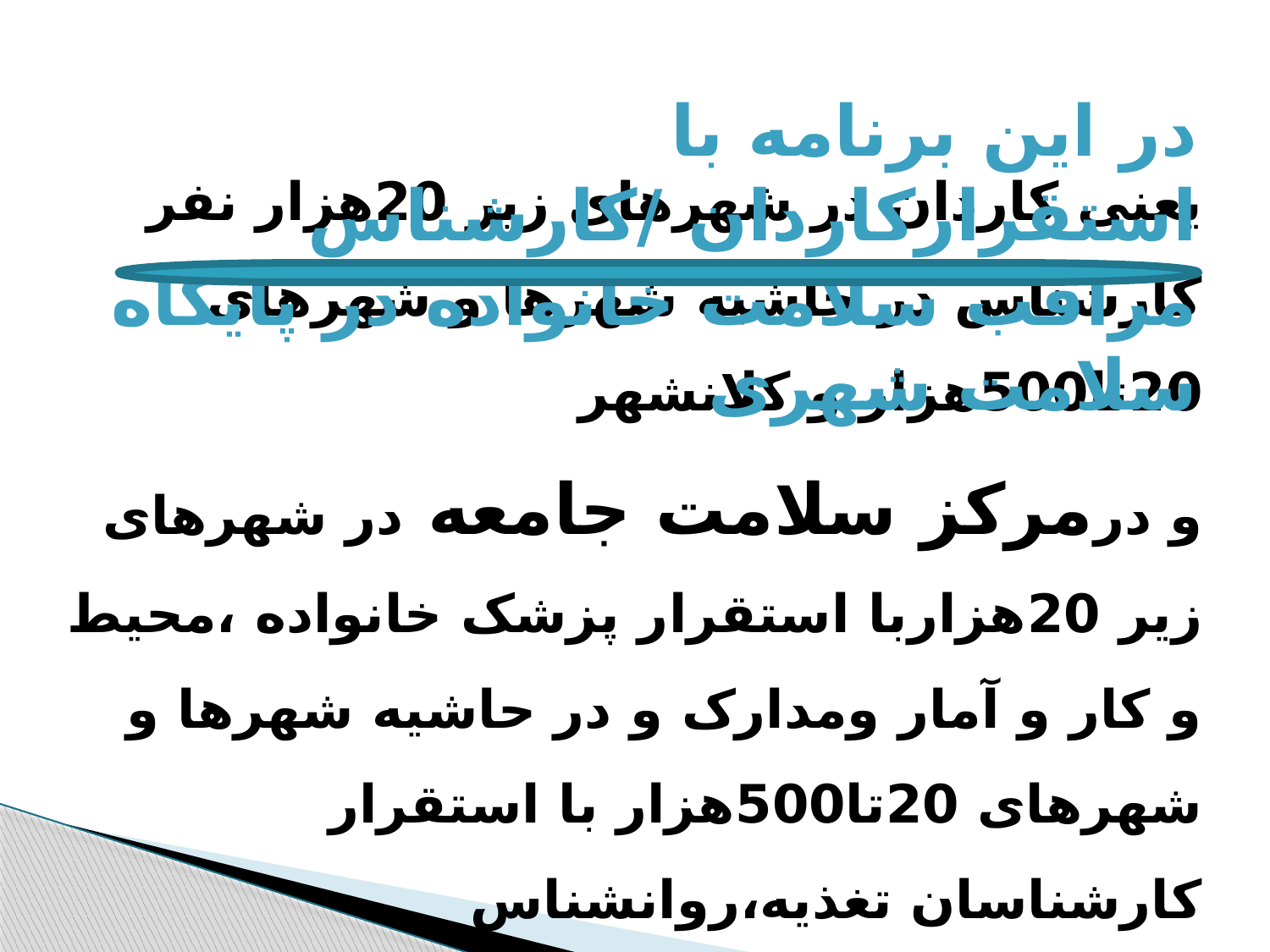

در این برنامه با استقرارکاردان /کارشناس مراقب سلامت خانواده در پایگاه سلامت شهری

# یعنی کاردان در شهرهای زیر 20هزار نفر کارشناس در حاشیه شهرها و شهرهای 20تا500هزار و کلانشهر و درمرکز سلامت جامعه در شهرهای زیر 20هزاربا استقرار پزشک خانواده ،محیط و کار و آمار ومدارک و در حاشیه شهرها و شهرهای 20تا500هزار با استقرار کارشناسان تغذیه،روانشناس بالینی،پرستاری،محیط و کار،آمارومدارک پزشگی وپزشگ عمومی ک